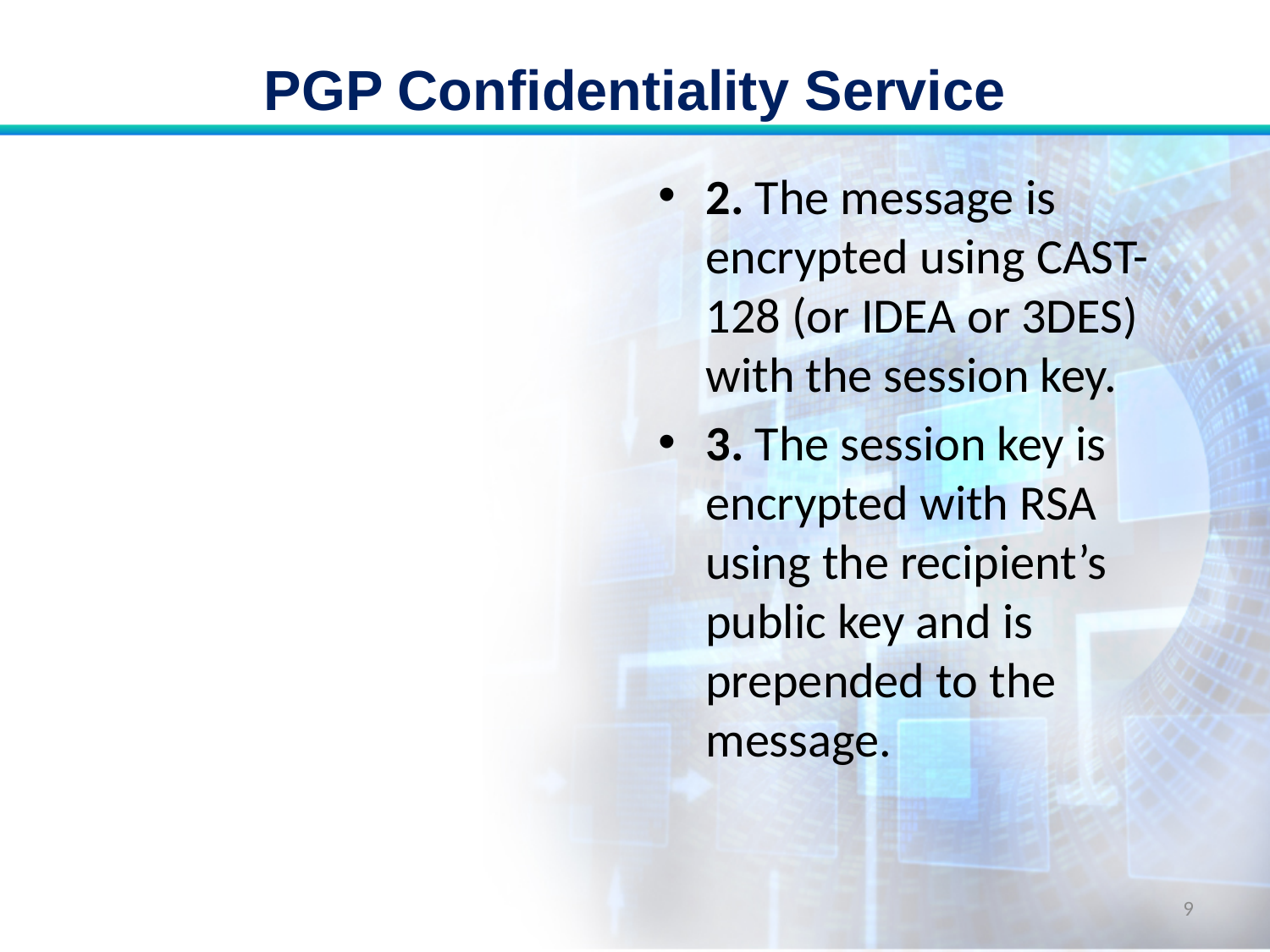

# PGP Confidentiality Service
2. The message is encrypted using CAST-128 (or IDEA or 3DES) with the session key.
3. The session key is encrypted with RSA using the recipient’s public key and is prepended to the message.
9